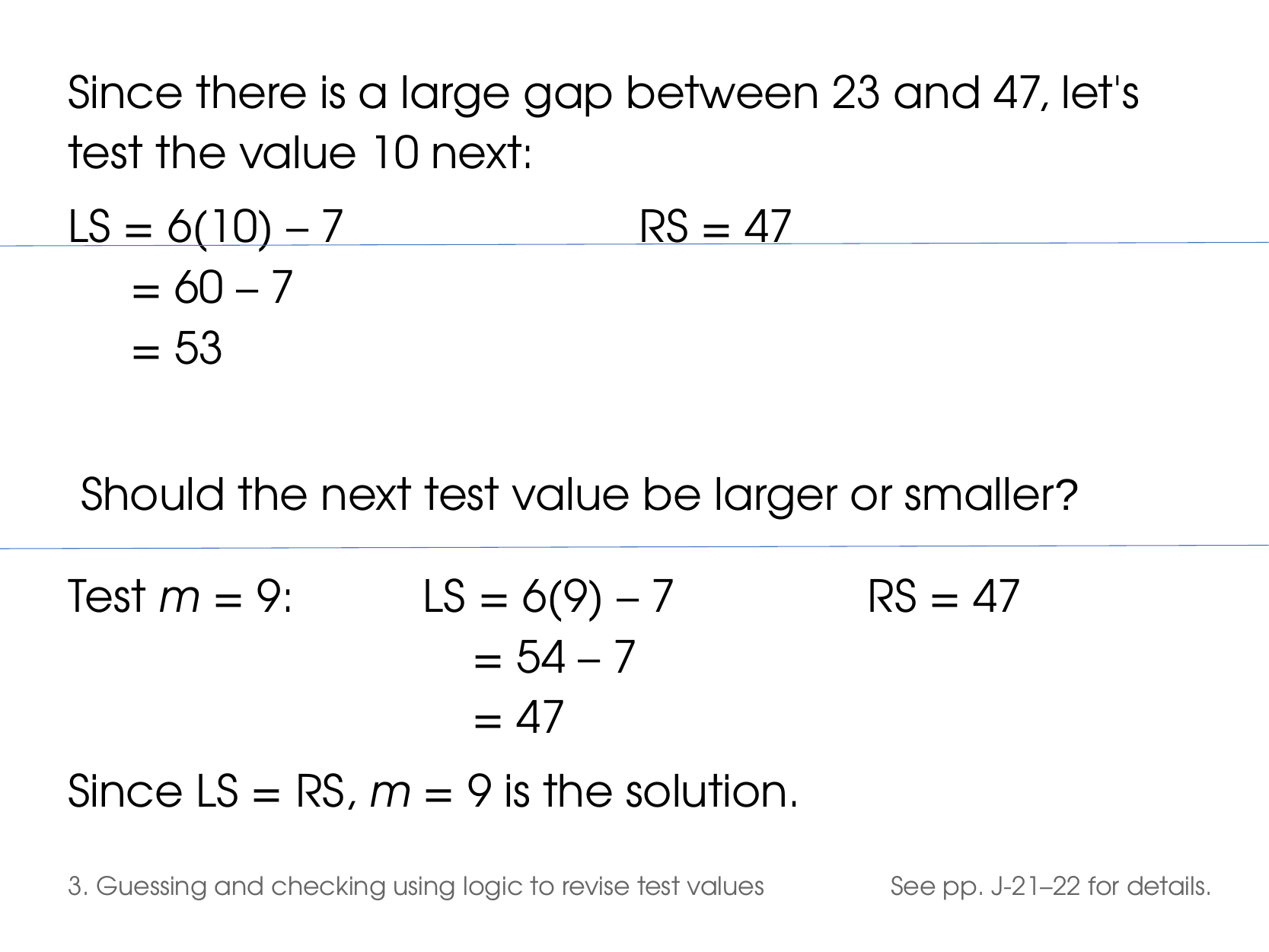

Since there is a large gap between 23 and 47, let's test the value 10 next:
LS = 6(10) – 7			RS = 47
    = 60 – 7
    = 53

Should the next test value be larger or smaller?
Test m = 9:		 LS = 6(9) – 7		RS = 47
​     			     = 54 – 7
 			     = 47
Since LS = RS, m = 9 is the solution.
3. Guessing and checking using logic to revise test values
See pp. J-21–22 for details.